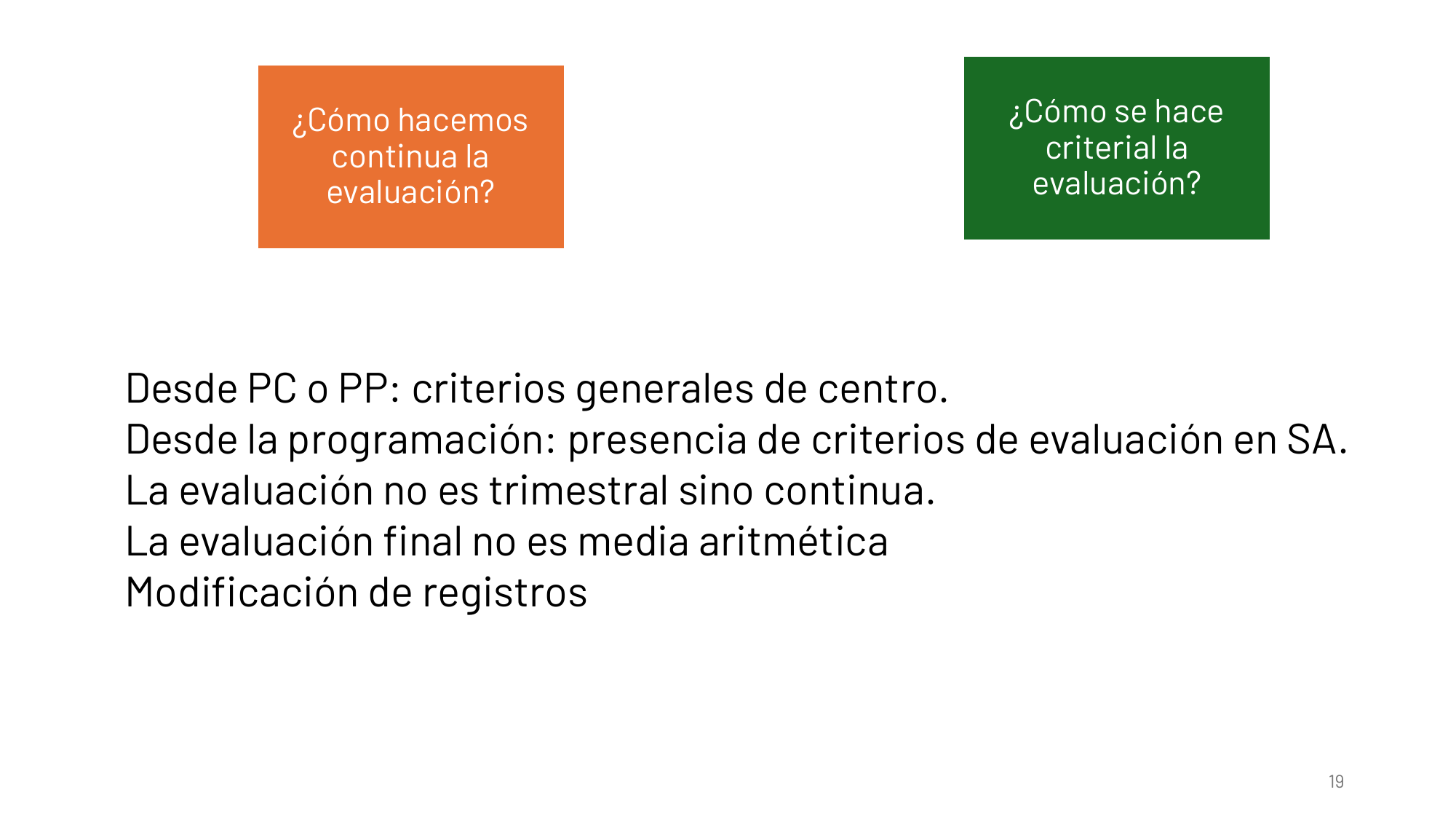

¿Cómo se hace criterial la evaluación?

¿Cómo hacemos continua la evaluación?
Desde PC o PP: criterios generales de centro.
Desde la programación: presencia de criterios de evaluación en SA.
La evaluación no es trimestral sino continua.
La evaluación final no es media aritmética
Modificación de registros
19